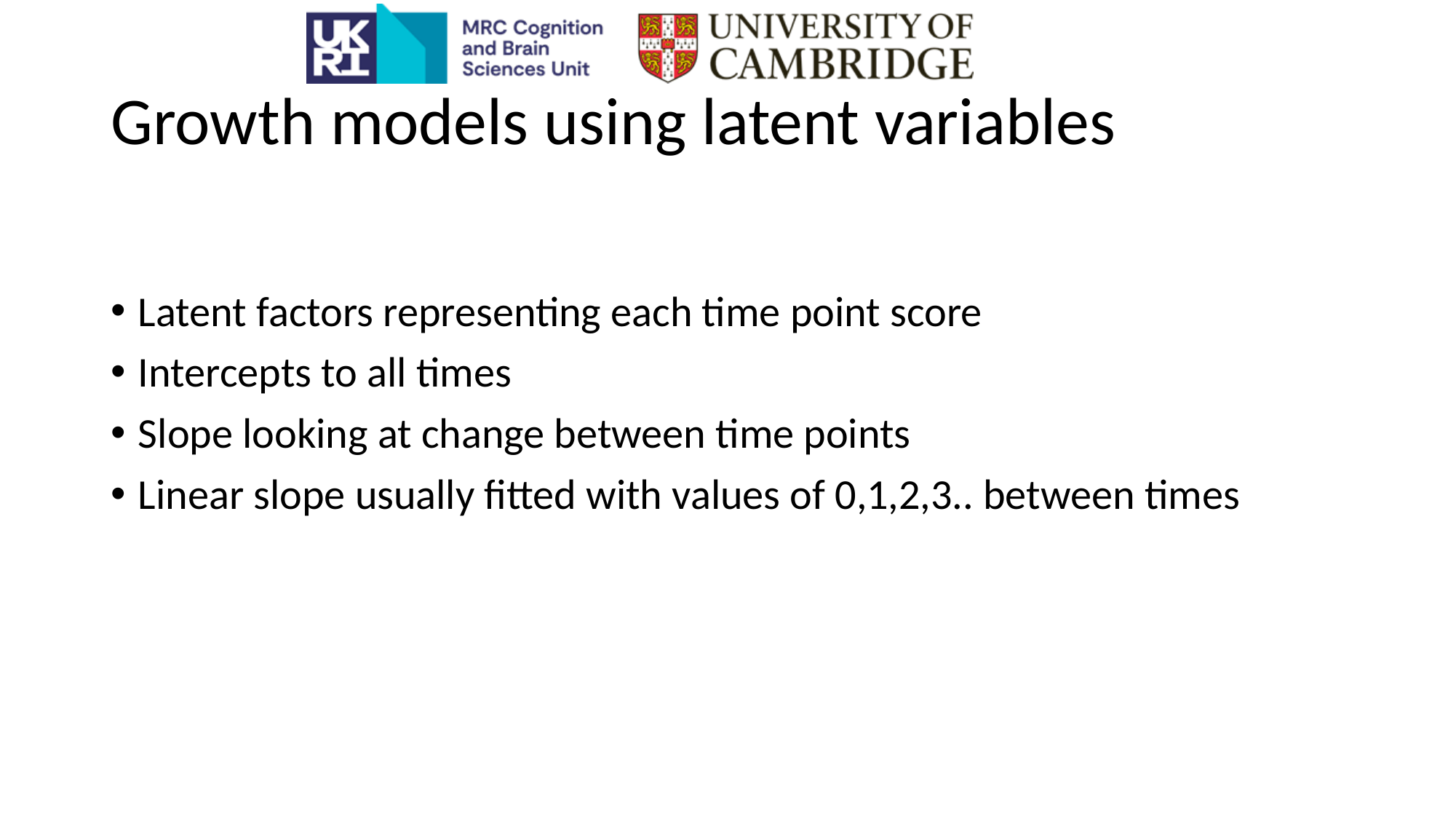

# Growth models using latent variables

Latent factors representing each time point score
Intercepts to all times
Slope looking at change between time points
Linear slope usually fitted with values of 0,1,2,3.. between times